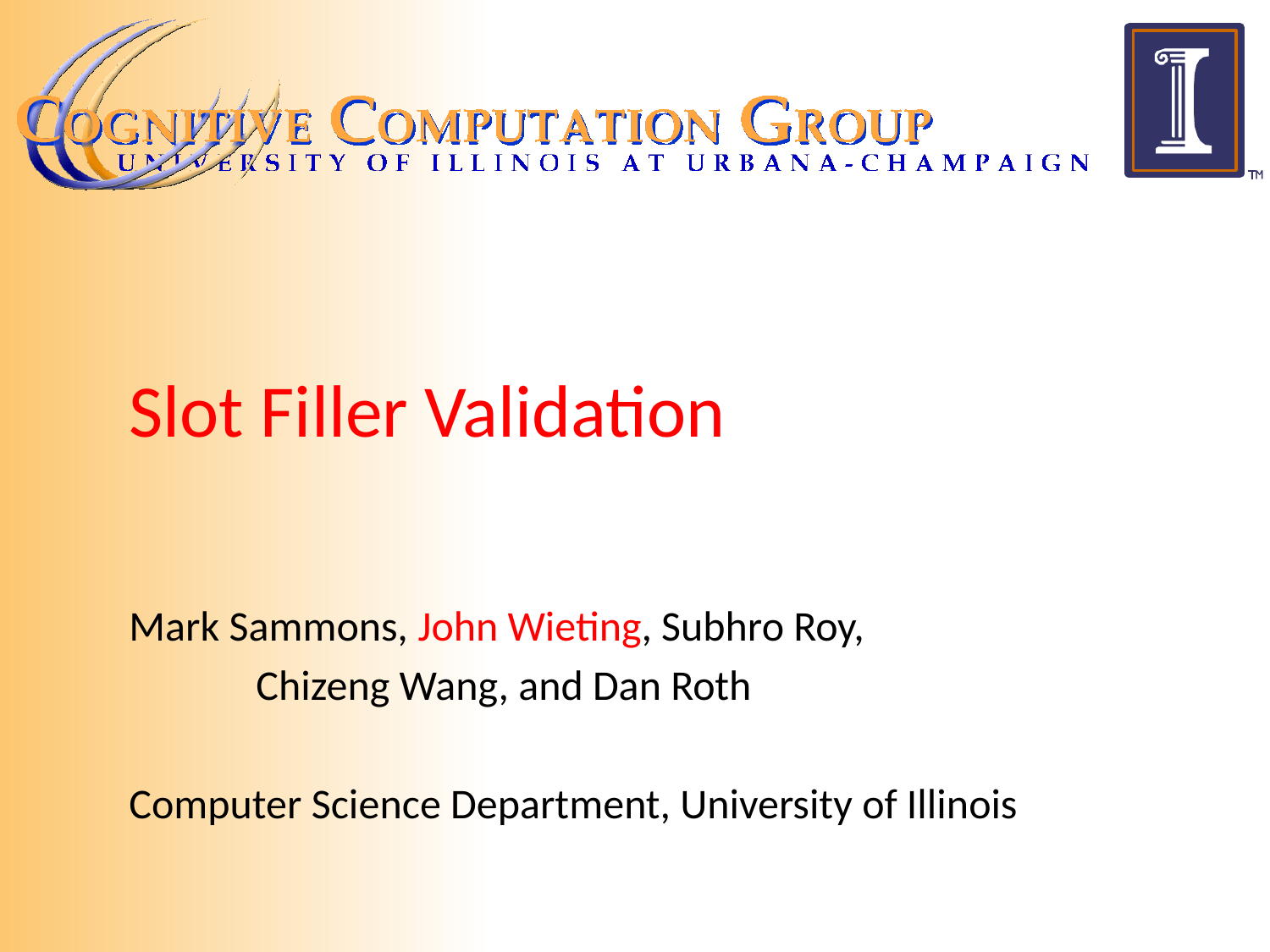

# Slot Filler Validation
Mark Sammons, John Wieting, Subhro Roy,
	Chizeng Wang, and Dan Roth

Computer Science Department, University of Illinois